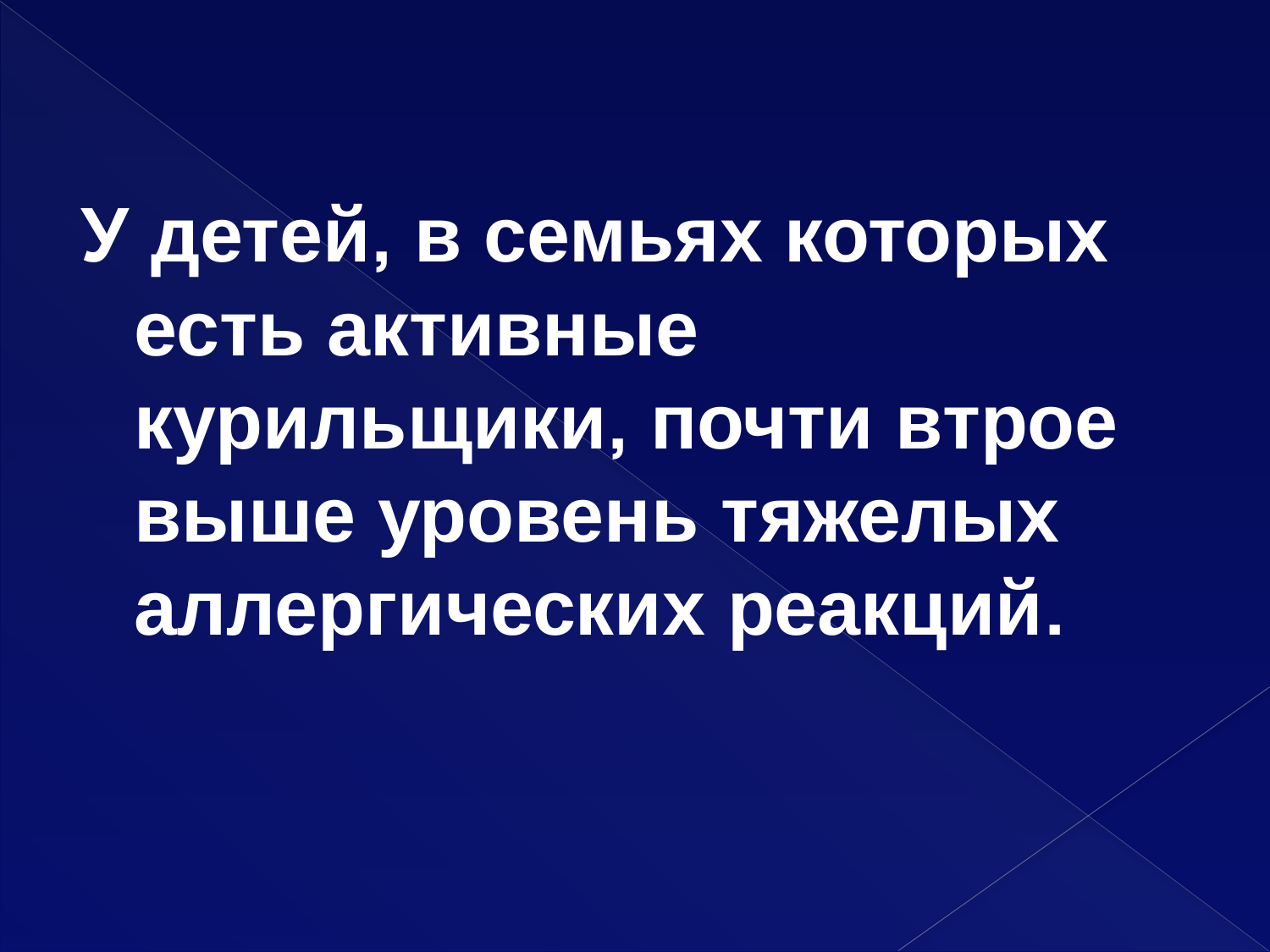

У детей, в семьях которых есть активные курильщики, почти втрое выше уровень тяжелых аллергических реакций.